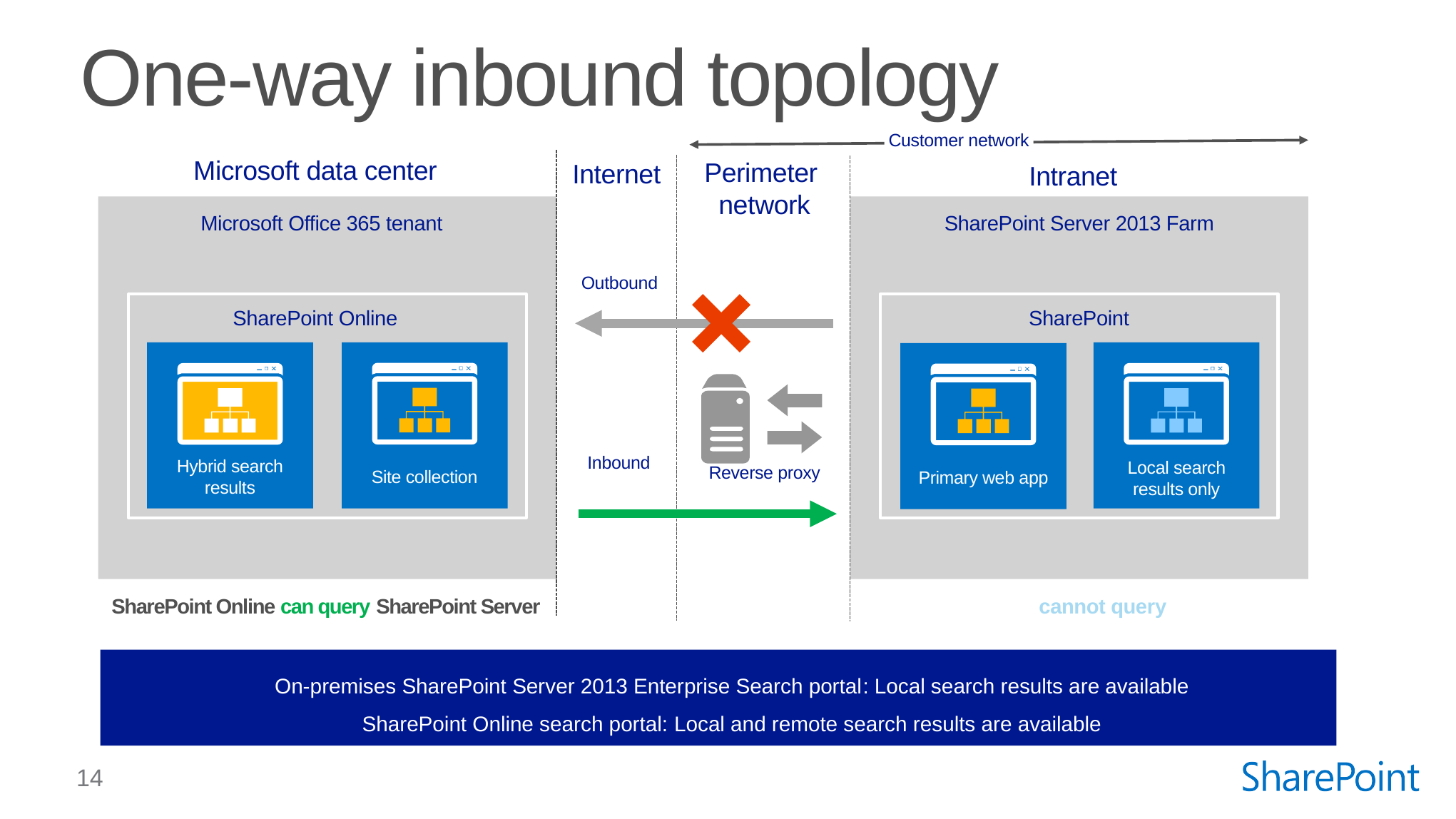

# One-way inbound topology
Customer network
Microsoft data center
Perimeter
network
Internet
Intranet

Microsoft Office 365 tenant
SharePoint Server 2013 Farm
Outbound

SharePoint
SharePoint Online

Inbound
Hybrid search results
Local search results only
Reverse proxy
Site collection
Primary web app
SharePoint Server cannot query SharePoint Online
SharePoint Online can query SharePoint Server
On-premises SharePoint Server 2013 Enterprise Search portal: Local search results are available
SharePoint Online search portal: Local and remote search results are available
14